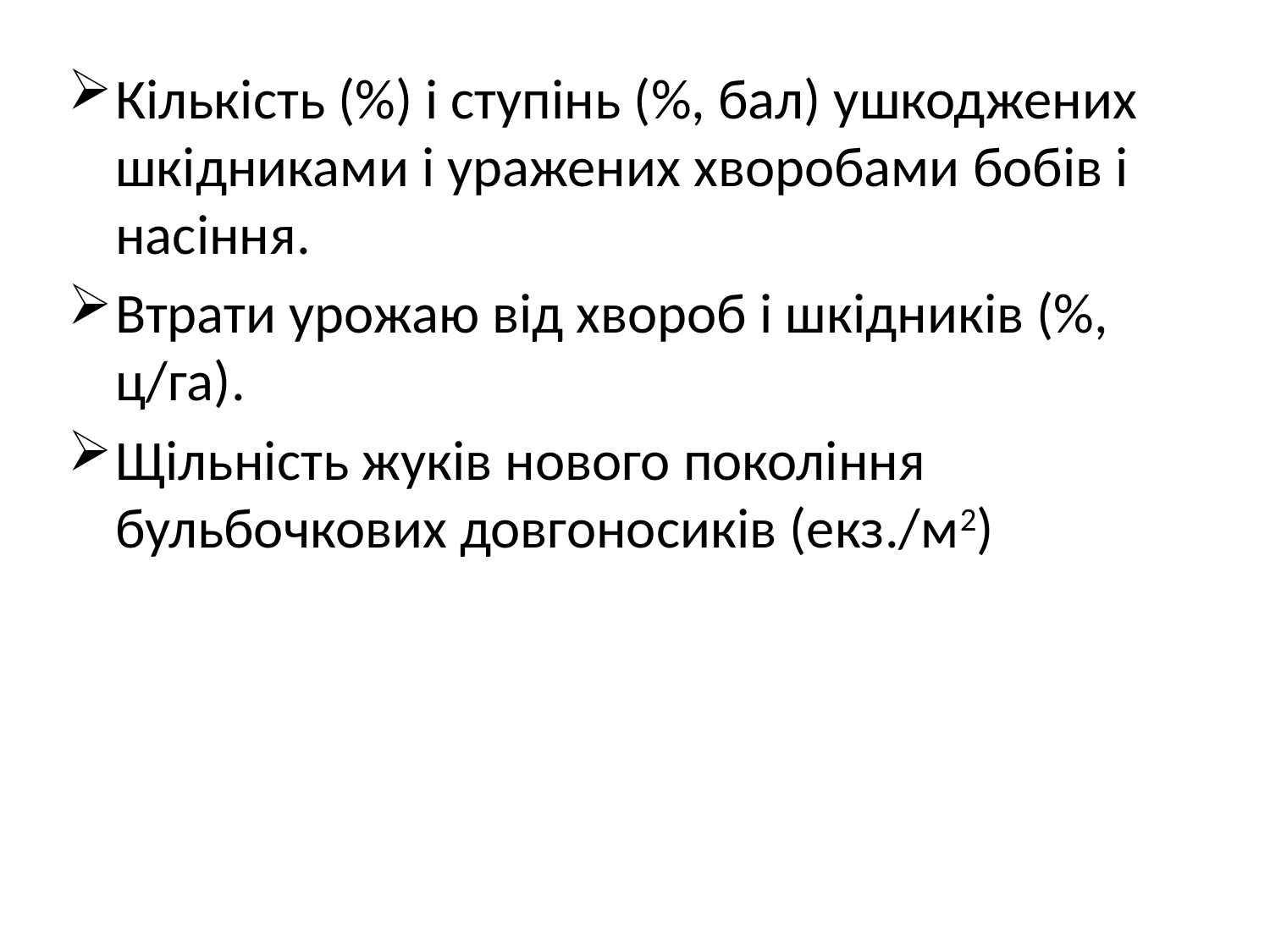

Кількість (%) і ступінь (%, бал) ушкоджених шкідниками і уражених хворобами бобів і насіння.
Втрати урожаю від хвороб і шкідників (%, ц/га).
Щільність жуків нового покоління бульбочкових довгоносиків (екз./м2)